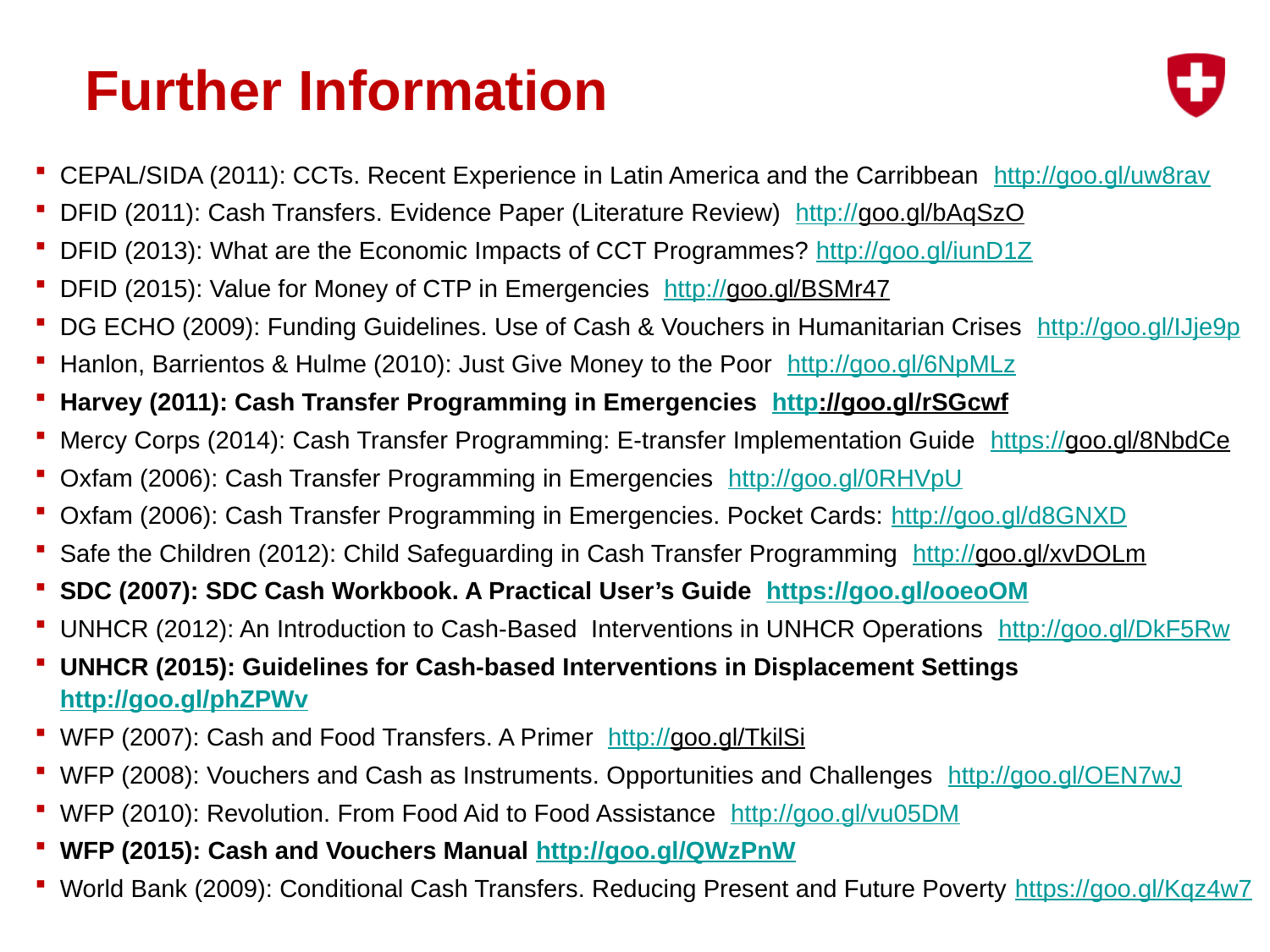

# Further Information
CEPAL/SIDA (2011): CCTs. Recent Experience in Latin America and the Carribbean  http://goo.gl/uw8rav
DFID (2011): Cash Transfers. Evidence Paper (Literature Review)  http://goo.gl/bAqSzO
DFID (2013): What are the Economic Impacts of CCT Programmes? http://goo.gl/iunD1Z
DFID (2015): Value for Money of CTP in Emergencies  http://goo.gl/BSMr47
DG ECHO (2009): Funding Guidelines. Use of Cash & Vouchers in Humanitarian Crises  http://goo.gl/IJje9p
Hanlon, Barrientos & Hulme (2010): Just Give Money to the Poor  http://goo.gl/6NpMLz
Harvey (2011): Cash Transfer Programming in Emergencies  http://goo.gl/rSGcwf
Mercy Corps (2014): Cash Transfer Programming: E-transfer Implementation Guide  https://goo.gl/8NbdCe
Oxfam (2006): Cash Transfer Programming in Emergencies  http://goo.gl/0RHVpU
Oxfam (2006): Cash Transfer Programming in Emergencies. Pocket Cards: http://goo.gl/d8GNXD
Safe the Children (2012): Child Safeguarding in Cash Transfer Programming  http://goo.gl/xvDOLm
SDC (2007): SDC Cash Workbook. A Practical User’s Guide  https://goo.gl/ooeoOM
UNHCR (2012): An Introduction to Cash-Based  Interventions in UNHCR Operations  http://goo.gl/DkF5Rw
UNHCR (2015): Guidelines for Cash-based Interventions in Displacement Settings http://goo.gl/phZPWv
WFP (2007): Cash and Food Transfers. A Primer  http://goo.gl/TkilSi
WFP (2008): Vouchers and Cash as Instruments. Opportunities and Challenges  http://goo.gl/OEN7wJ
WFP (2010): Revolution. From Food Aid to Food Assistance  http://goo.gl/vu05DM
WFP (2015): Cash and Vouchers Manual http://goo.gl/QWzPnW
World Bank (2009): Conditional Cash Transfers. Reducing Present and Future Poverty https://goo.gl/Kqz4w7